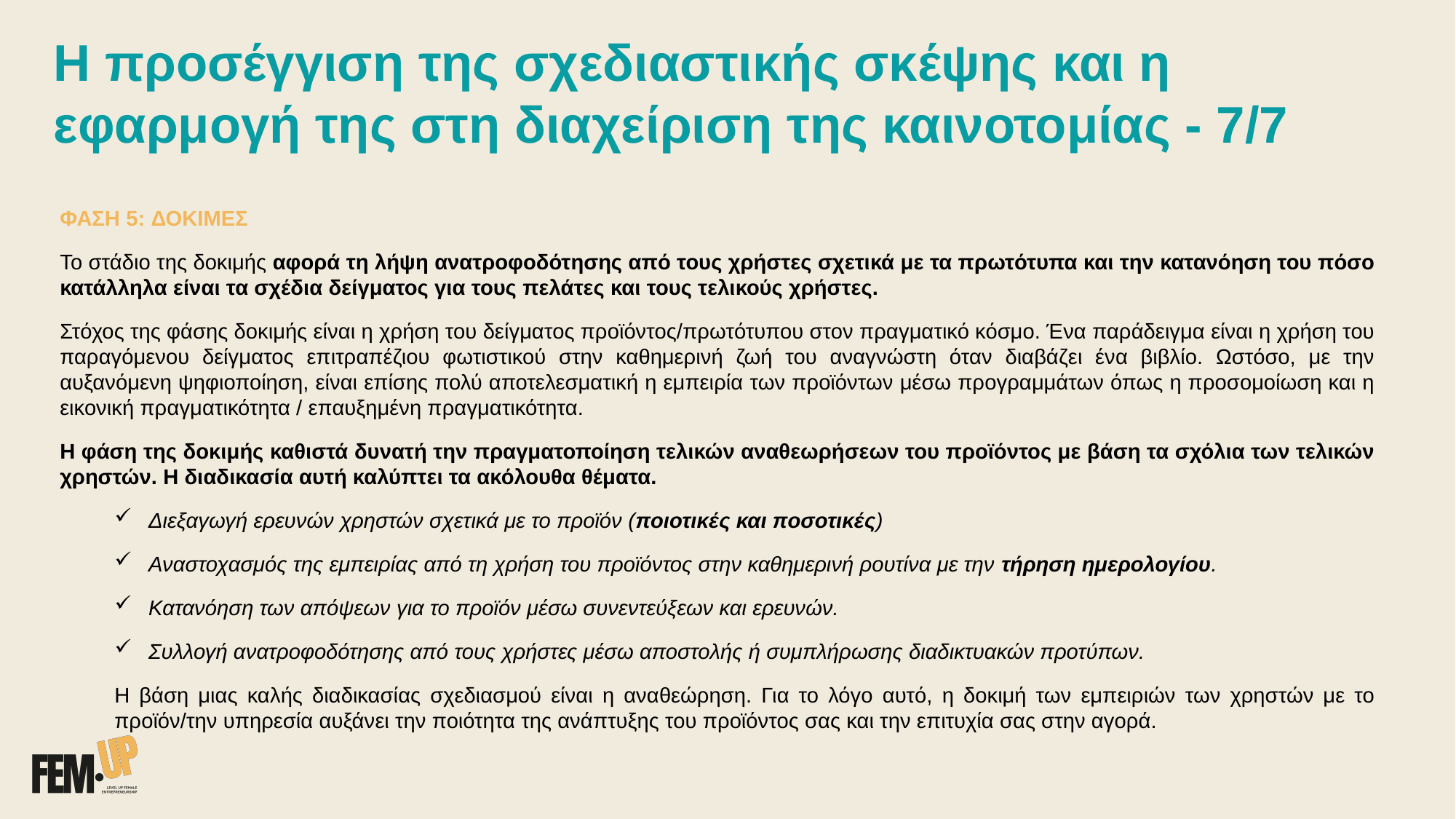

Η προσέγγιση της σχεδιαστικής σκέψης και η εφαρμογή της στη διαχείριση της καινοτομίας - 7/7
ΦΑΣΗ 5: ΔΟΚΙΜΕΣ ​
Το στάδιο της δοκιμής αφορά τη λήψη ανατροφοδότησης από τους χρήστες σχετικά με τα πρωτότυπα και την κατανόηση του πόσο κατάλληλα είναι τα σχέδια δείγματος για τους πελάτες και τους τελικούς χρήστες.
Στόχος της φάσης δοκιμής είναι η χρήση του δείγματος προϊόντος/πρωτότυπου στον πραγματικό κόσμο. Ένα παράδειγμα είναι η χρήση του παραγόμενου δείγματος επιτραπέζιου φωτιστικού στην καθημερινή ζωή του αναγνώστη όταν διαβάζει ένα βιβλίο. Ωστόσο, με την αυξανόμενη ψηφιοποίηση, είναι επίσης πολύ αποτελεσματική η εμπειρία των προϊόντων μέσω προγραμμάτων όπως η προσομοίωση και η εικονική πραγματικότητα / επαυξημένη πραγματικότητα.
Η φάση της δοκιμής καθιστά δυνατή την πραγματοποίηση τελικών αναθεωρήσεων του προϊόντος με βάση τα σχόλια των τελικών χρηστών. Η διαδικασία αυτή καλύπτει τα ακόλουθα θέματα.
​Διεξαγωγή ερευνών χρηστών σχετικά με το προϊόν (ποιοτικές και ποσοτικές)
Αναστοχασμός της εμπειρίας από τη χρήση του προϊόντος στην καθημερινή ρουτίνα με την τήρηση ημερολογίου.
Κατανόηση των απόψεων για το προϊόν μέσω συνεντεύξεων και ερευνών.
Συλλογή ανατροφοδότησης από τους χρήστες μέσω αποστολής ή συμπλήρωσης διαδικτυακών προτύπων.
Η βάση μιας καλής διαδικασίας σχεδιασμού είναι η αναθεώρηση. Για το λόγο αυτό, η δοκιμή των εμπειριών των χρηστών με το προϊόν/την υπηρεσία αυξάνει την ποιότητα της ανάπτυξης του προϊόντος σας και την επιτυχία σας στην αγορά.